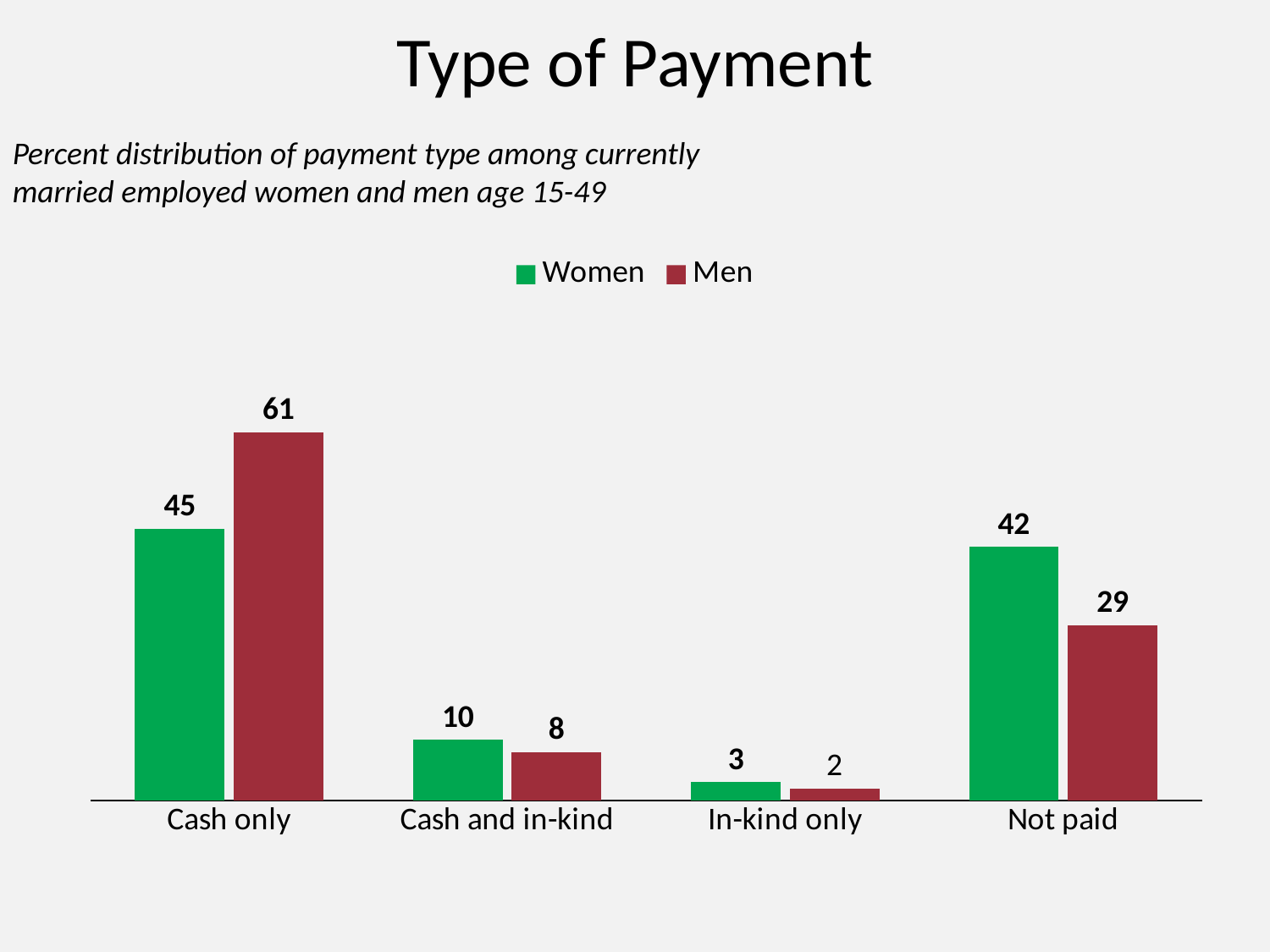

# Type of Payment
Percent distribution of payment type among currently married employed women and men age 15-49

### Chart

| Category | Women | Men |
|---|---|---|
| Cash only | 45.0 | 61.0 |
| Cash and in-kind | 10.0 | 8.0 |
| In-kind only | 3.0 | 2.0 |
| Not paid | 42.0 | 29.0 |